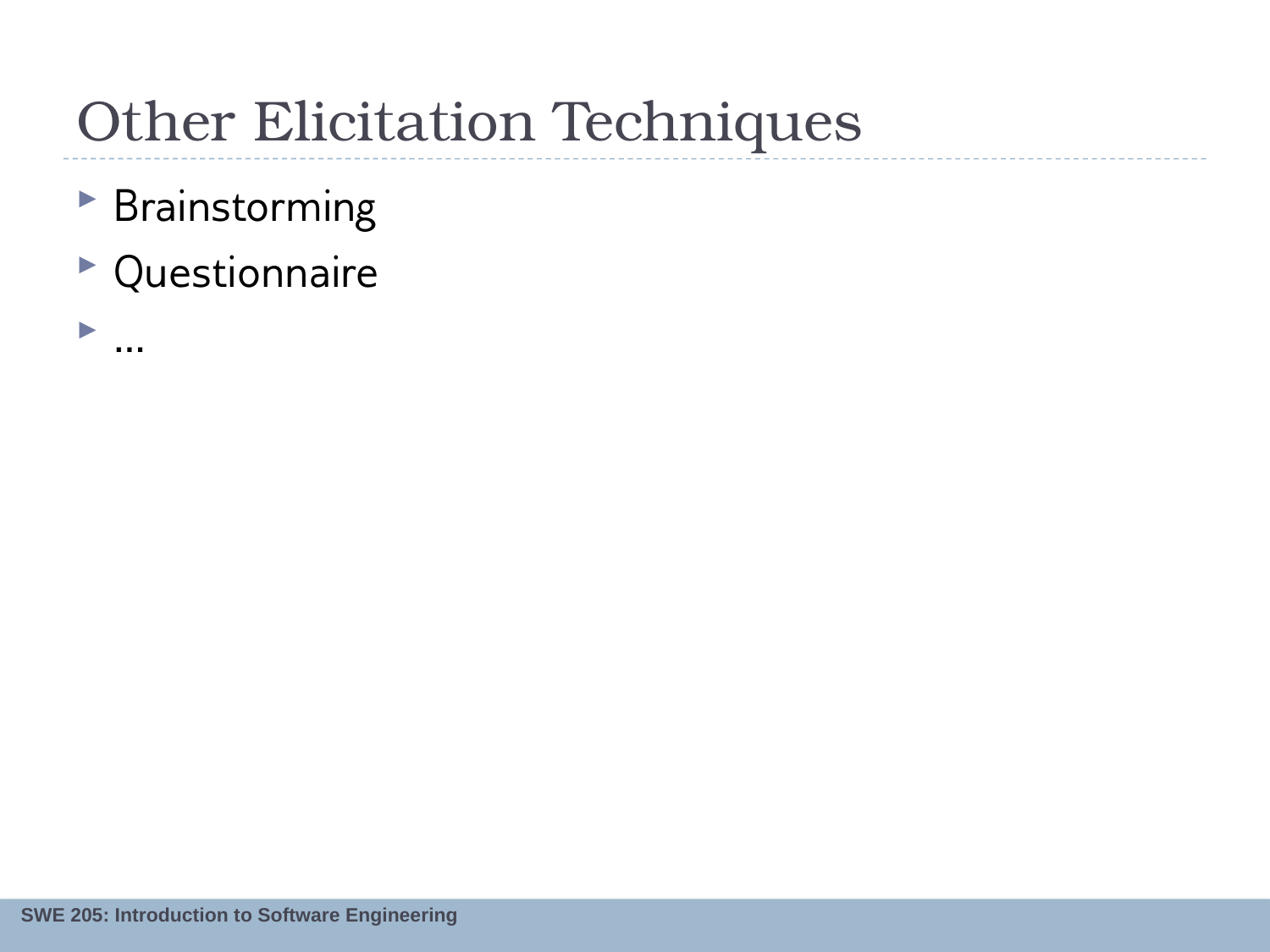

# Other Elicitation Techniques
Brainstorming
Questionnaire
…